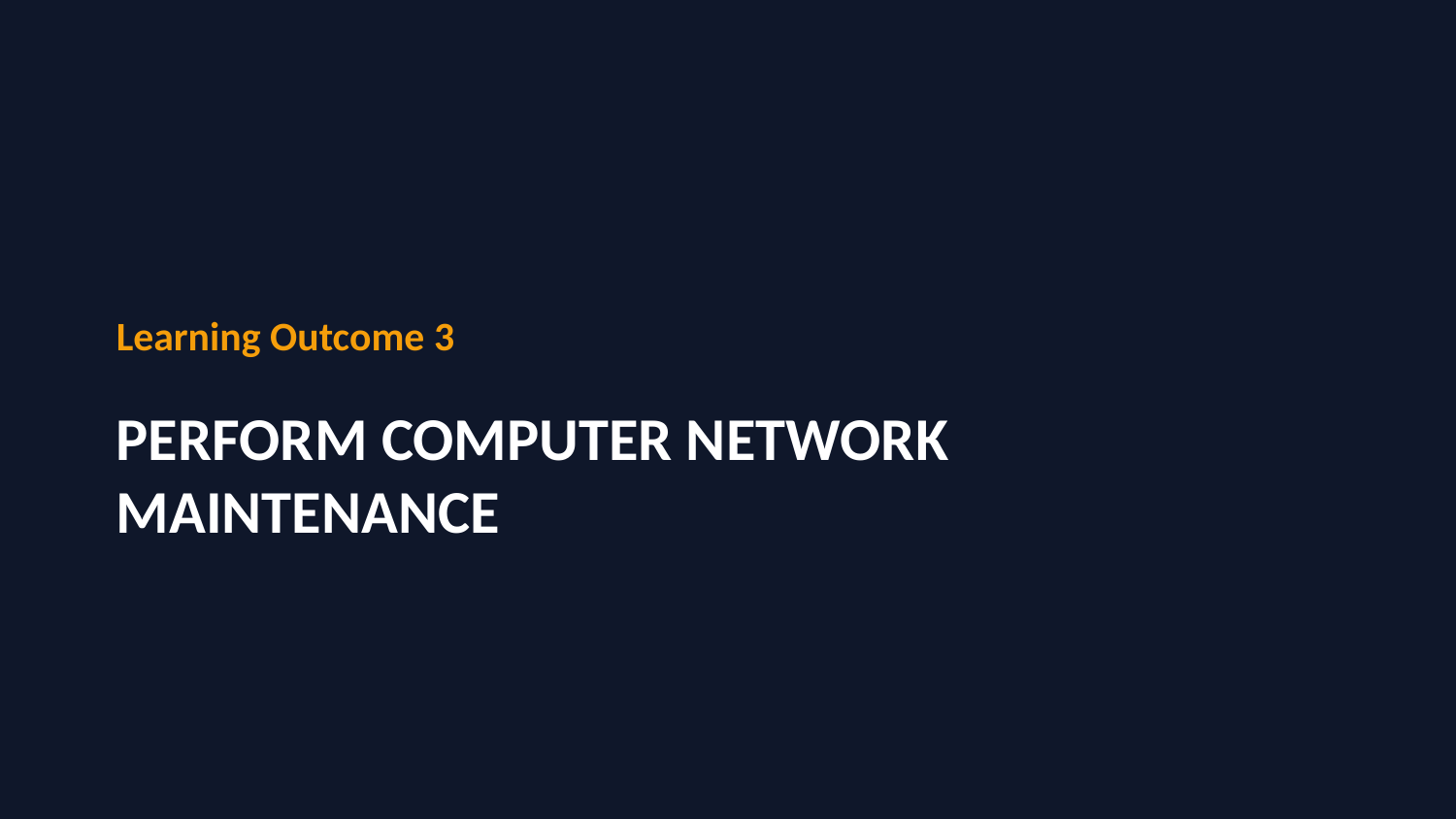

Learning Outcome 3
PERFORM COMPUTER NETWORK MAINTENANCE